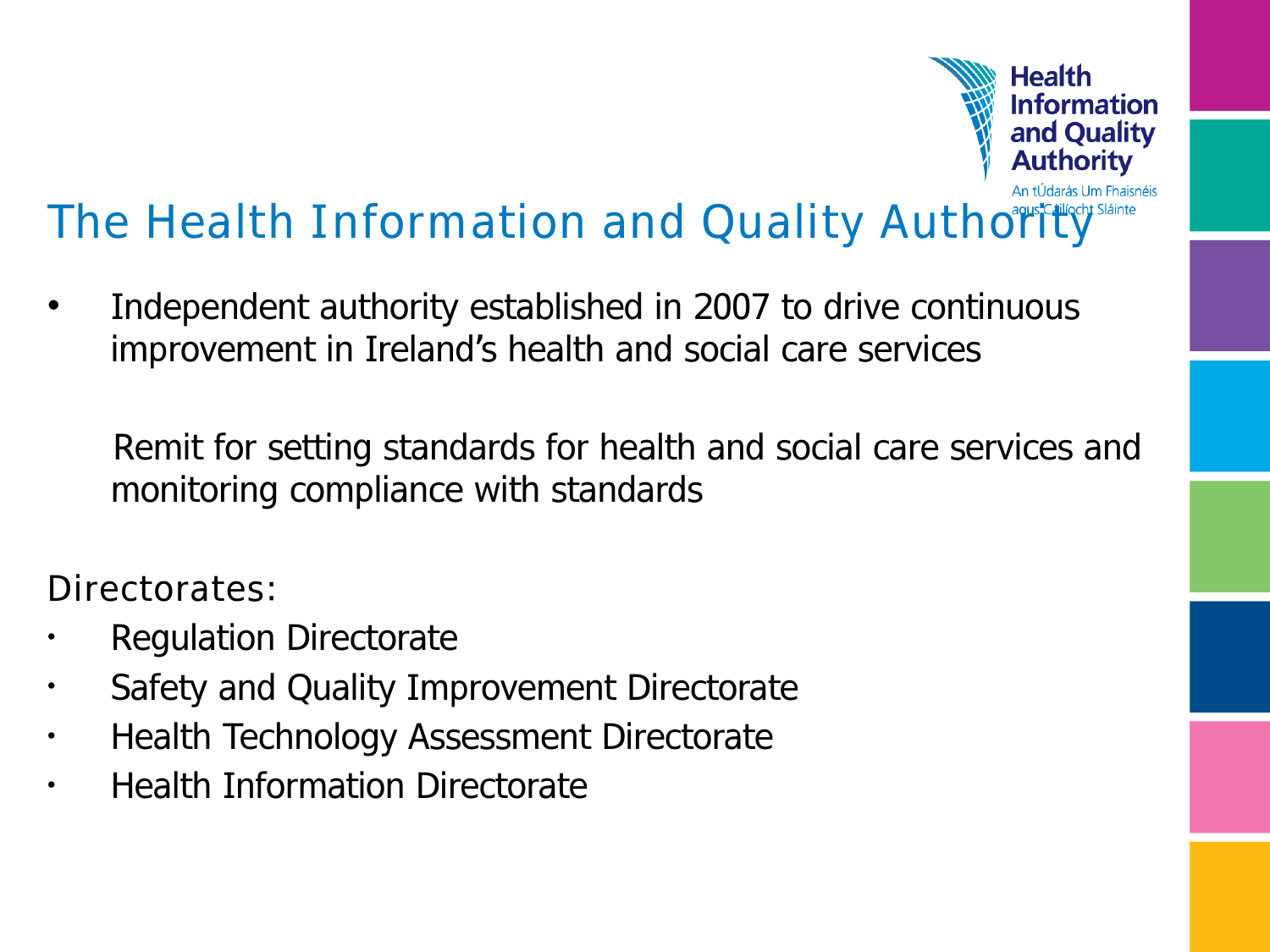

The Health Information and Quality Authority

Independent authority established in 2007 to drive continuous improvement in Ireland’s health and social care services

      Remit for setting standards for health and social care services and monitoring compliance with standards

Directorates:
Regulation Directorate
Safety and Quality Improvement Directorate
Health Technology Assessment Directorate
Health Information Directorate